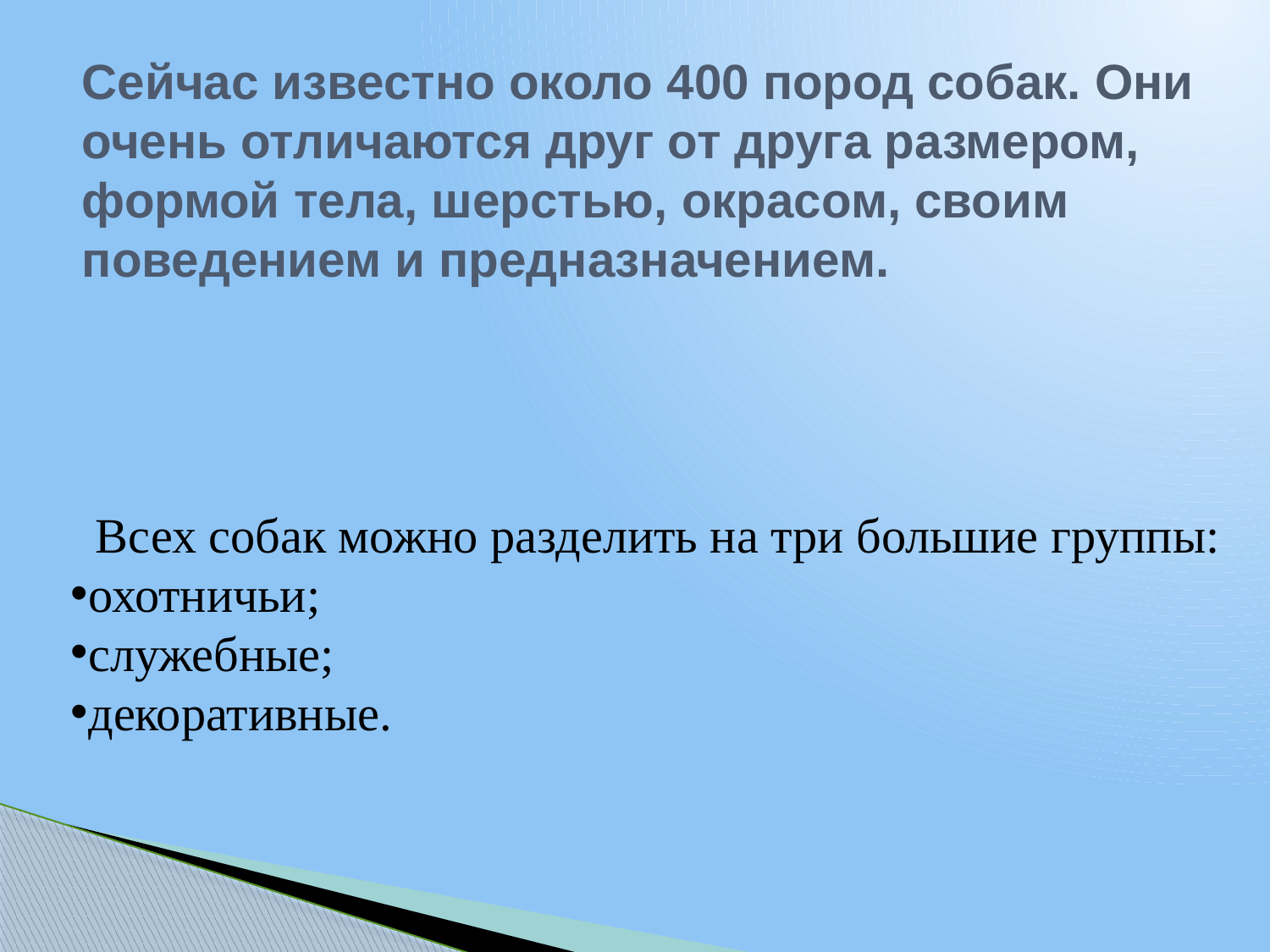

# Сейчас известно около 400 пород собак. Они очень отличаются друг от друга размером, формой тела, шерстью, окрасом, своим поведением и предназначением.
  Всех собак можно разделить на три большие группы:
охотничьи;
служебные;
декоративные.